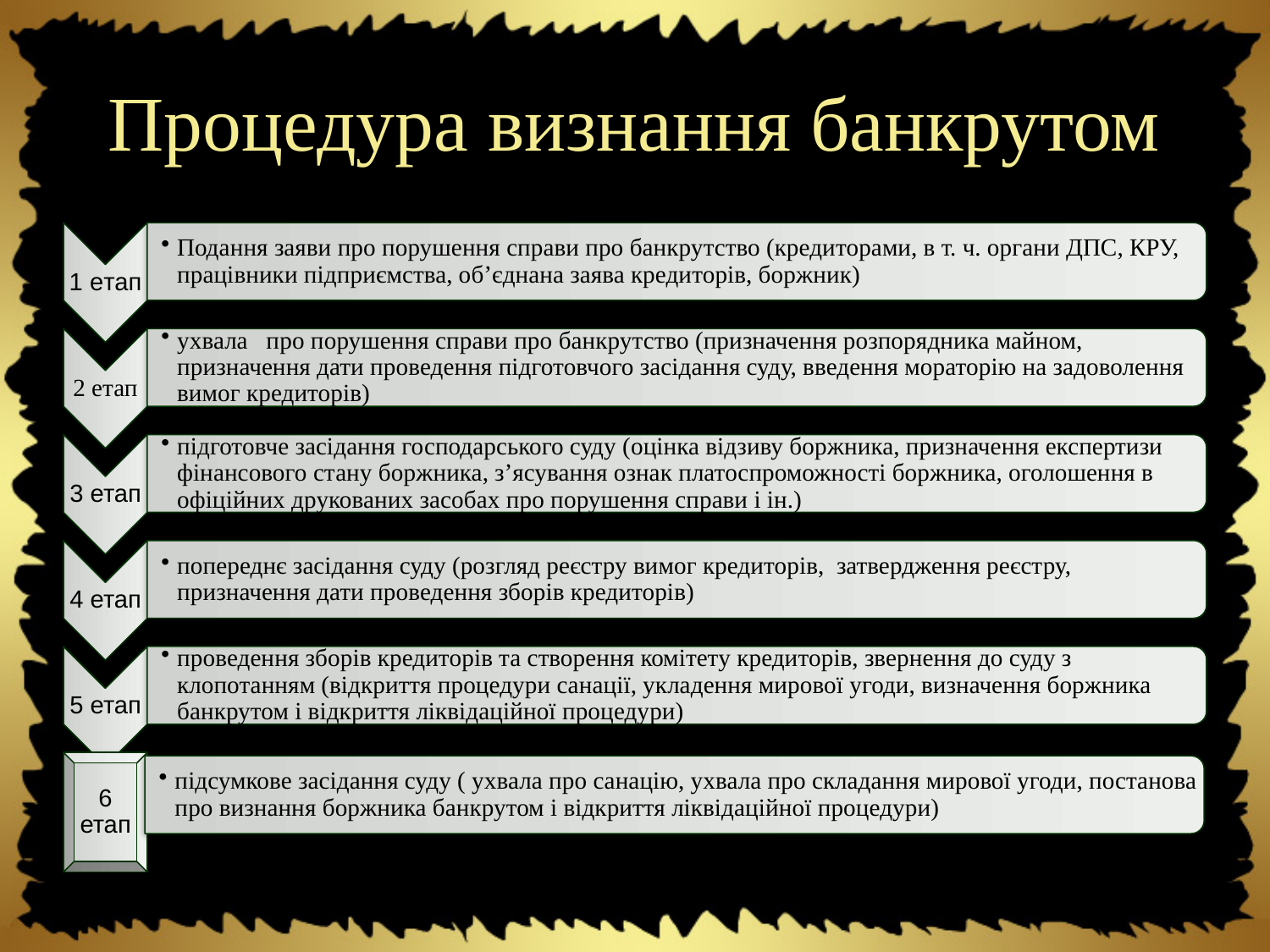

# Процедура визнання банкрутом
1 етап
Подання заяви про порушення справи про банкрутство (кредиторами, в т. ч. органи ДПС, КРУ, працівники підприємства, об’єднана заява кредиторів, боржник)
2 етап
ухвала   про порушення справи про банкрутство (призначення розпорядника майном, призначення дати проведення підготовчого засідання суду, введення мораторію на задоволення вимог кредиторів)
3 етап
підготовче засідання господарського суду (оцінка відзиву боржника, призначення експертизи фінансового стану боржника, з’ясування ознак платоспроможності боржника, оголошення в офіційних друкованих засобах про порушення справи і ін.)
4 етап
попереднє засідання суду (розгляд реєстру вимог кредиторів,  затвердження реєстру, призначення дати проведення зборів кредиторів)
5 етап
проведення зборів кредиторів та створення комітету кредиторів, звернення до суду з клопотанням (відкриття процедури санації, укладення мирової угоди, визначення боржника банкрутом і відкриття ліквідаційної процедури)
6 етап
підсумкове засідання суду ( ухвала про санацію, ухвала про складання мирової угоди, постанова про визнання боржника банкрутом і відкриття ліквідаційної процедури)